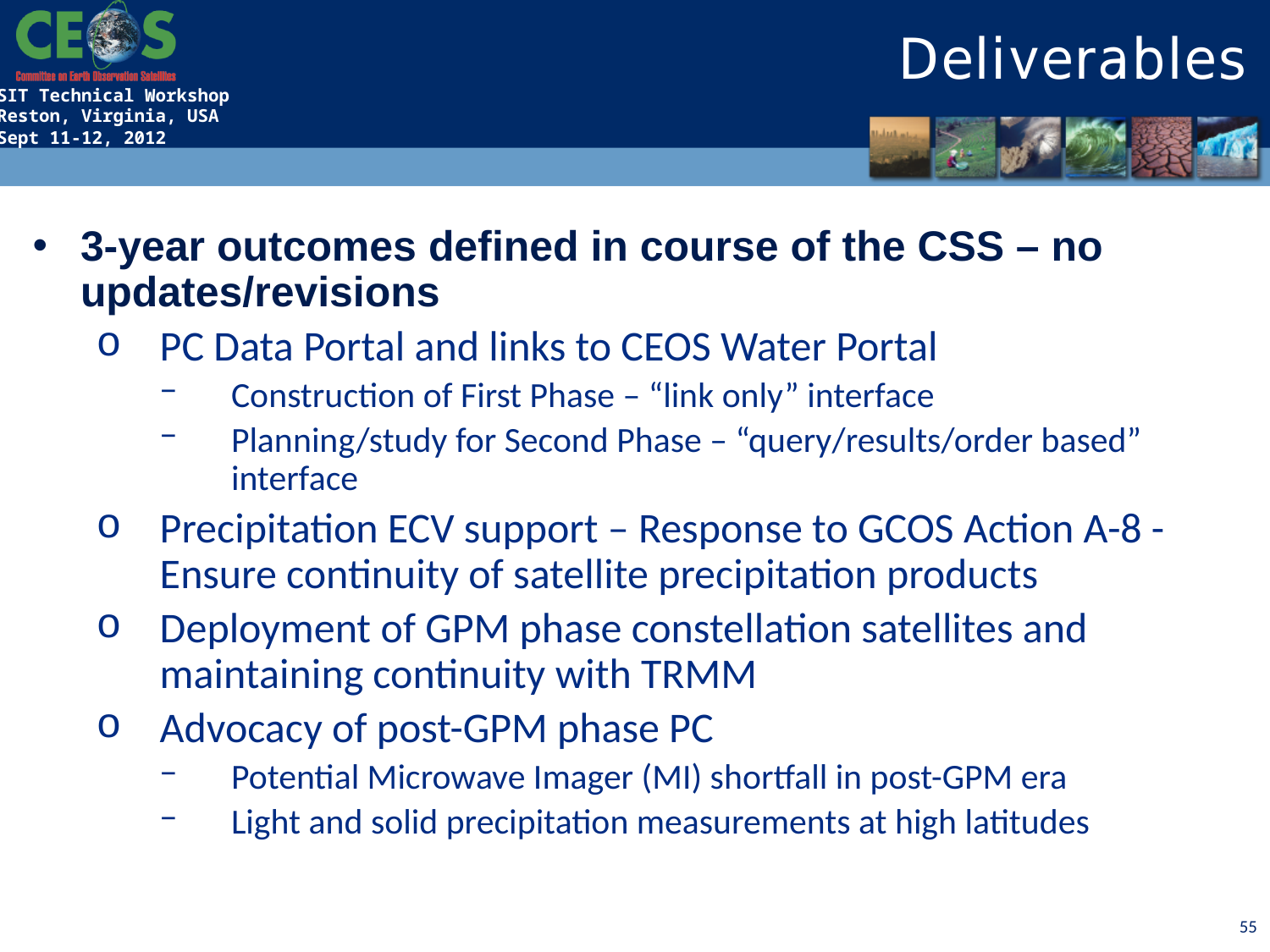

Deliverables
3-year outcomes defined in course of the CSS – no updates/revisions
PC Data Portal and links to CEOS Water Portal
Construction of First Phase – “link only” interface
Planning/study for Second Phase – “query/results/order based” interface
Precipitation ECV support – Response to GCOS Action A-8 - Ensure continuity of satellite precipitation products
Deployment of GPM phase constellation satellites and maintaining continuity with TRMM
Advocacy of post-GPM phase PC
Potential Microwave Imager (MI) shortfall in post-GPM era
Light and solid precipitation measurements at high latitudes
55